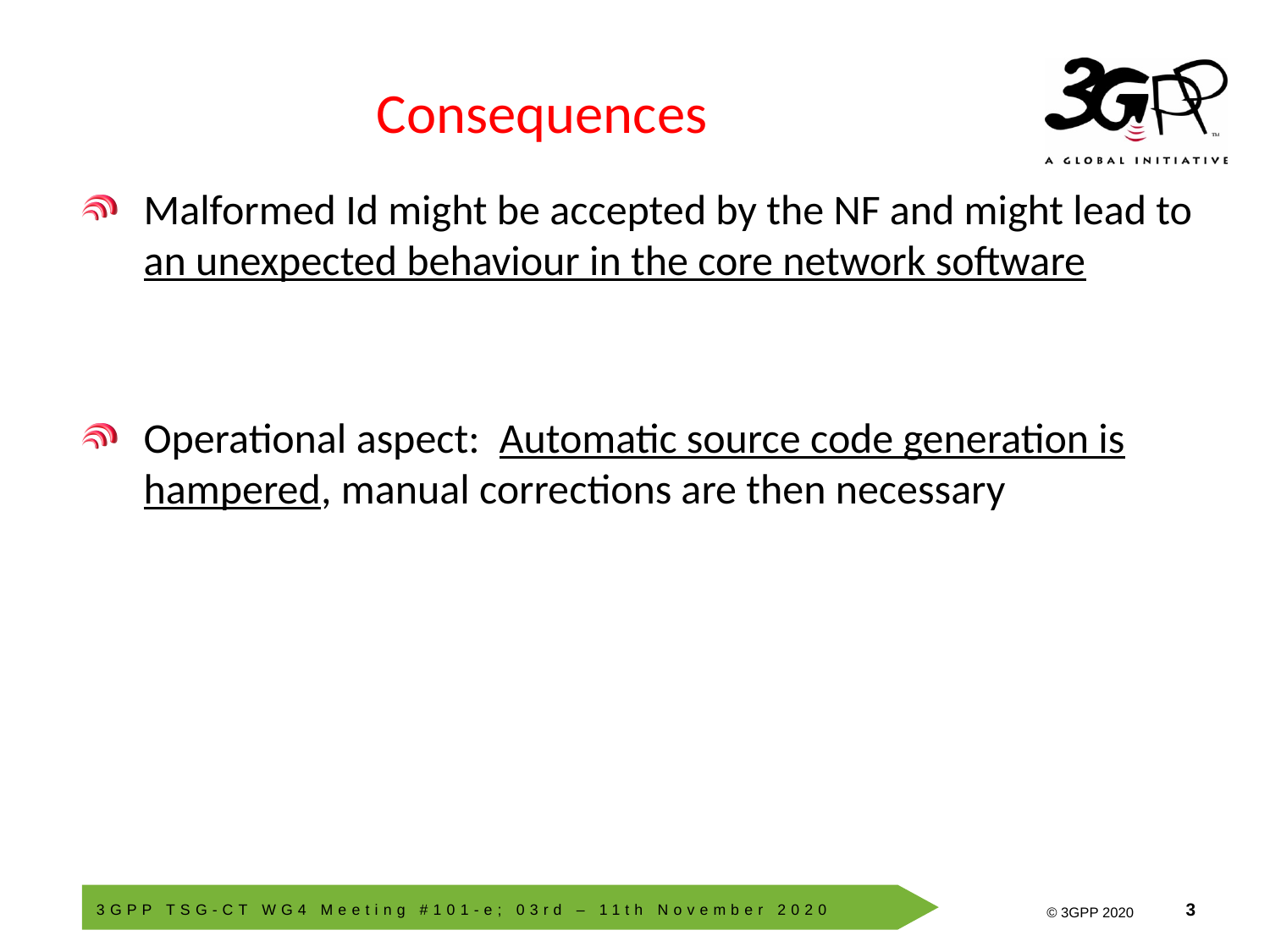

# Consequences
Malformed Id might be accepted by the NF and might lead to an unexpected behaviour in the core network software

Operational aspect:  Automatic source code generation is hampered, manual corrections are then necessary